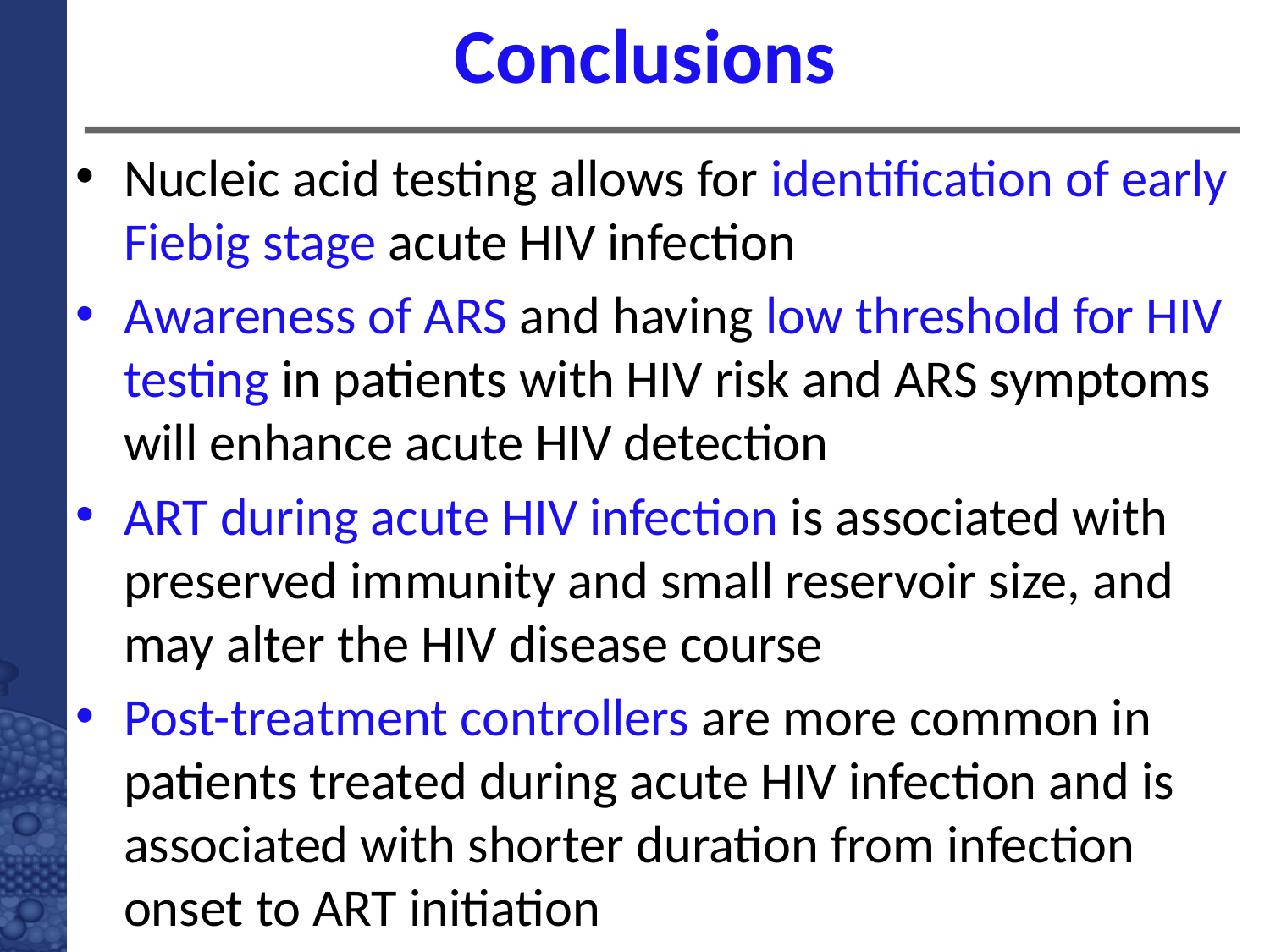

# Conclusions
Nucleic acid testing allows for identification of early Fiebig stage acute HIV infection
Awareness of ARS and having low threshold for HIV testing in patients with HIV risk and ARS symptoms will enhance acute HIV detection
ART during acute HIV infection is associated with preserved immunity and small reservoir size, and may alter the HIV disease course
Post-treatment controllers are more common in patients treated during acute HIV infection and is associated with shorter duration from infection onset to ART initiation